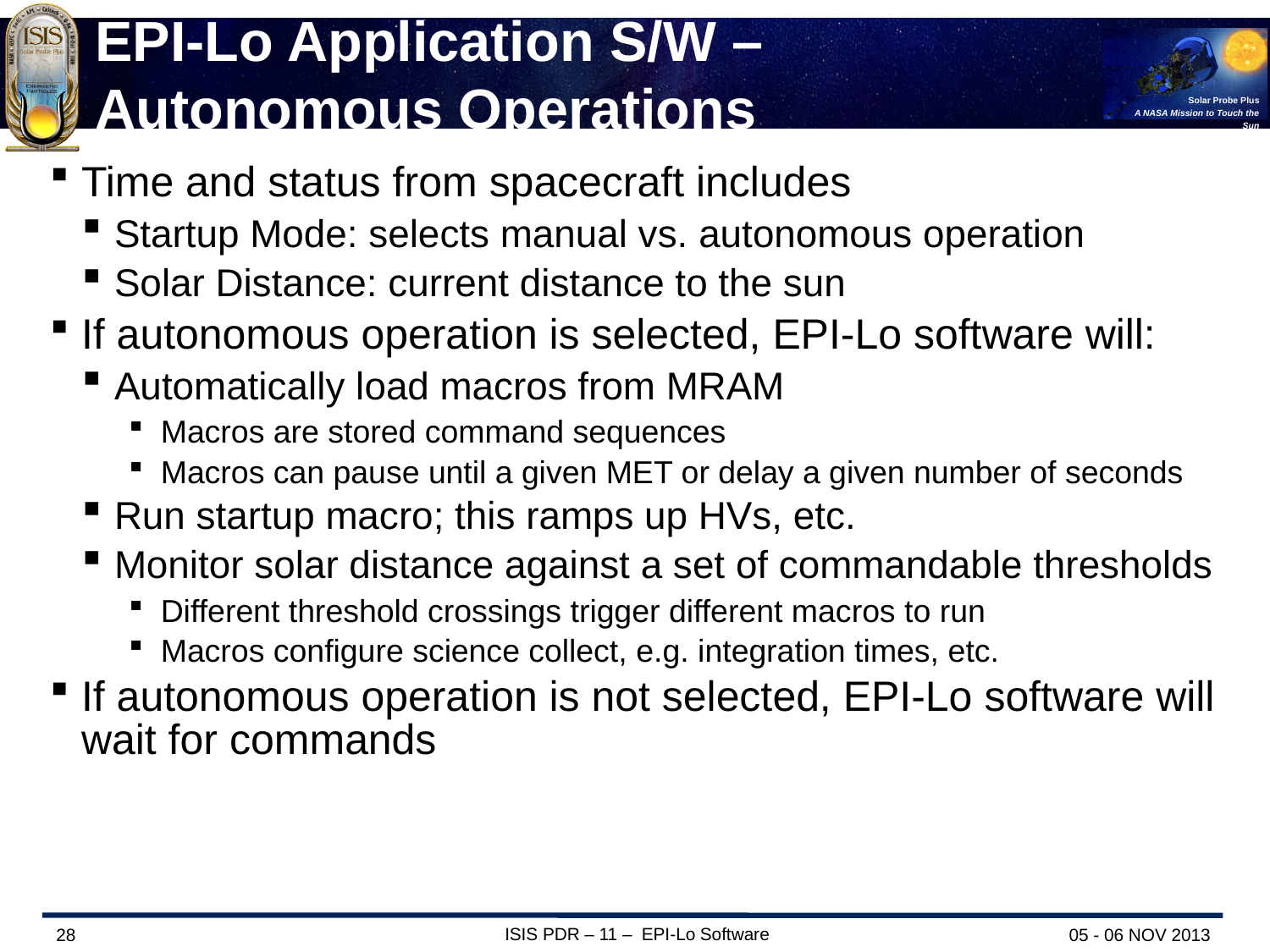

# EPI-Lo Application S/W – Autonomous Operations
Time and status from spacecraft includes
Startup Mode: selects manual vs. autonomous operation
Solar Distance: current distance to the sun
If autonomous operation is selected, EPI-Lo software will:
Automatically load macros from MRAM
Macros are stored command sequences
Macros can pause until a given MET or delay a given number of seconds
Run startup macro; this ramps up HVs, etc.
Monitor solar distance against a set of commandable thresholds
Different threshold crossings trigger different macros to run
Macros configure science collect, e.g. integration times, etc.
If autonomous operation is not selected, EPI-Lo software will wait for commands